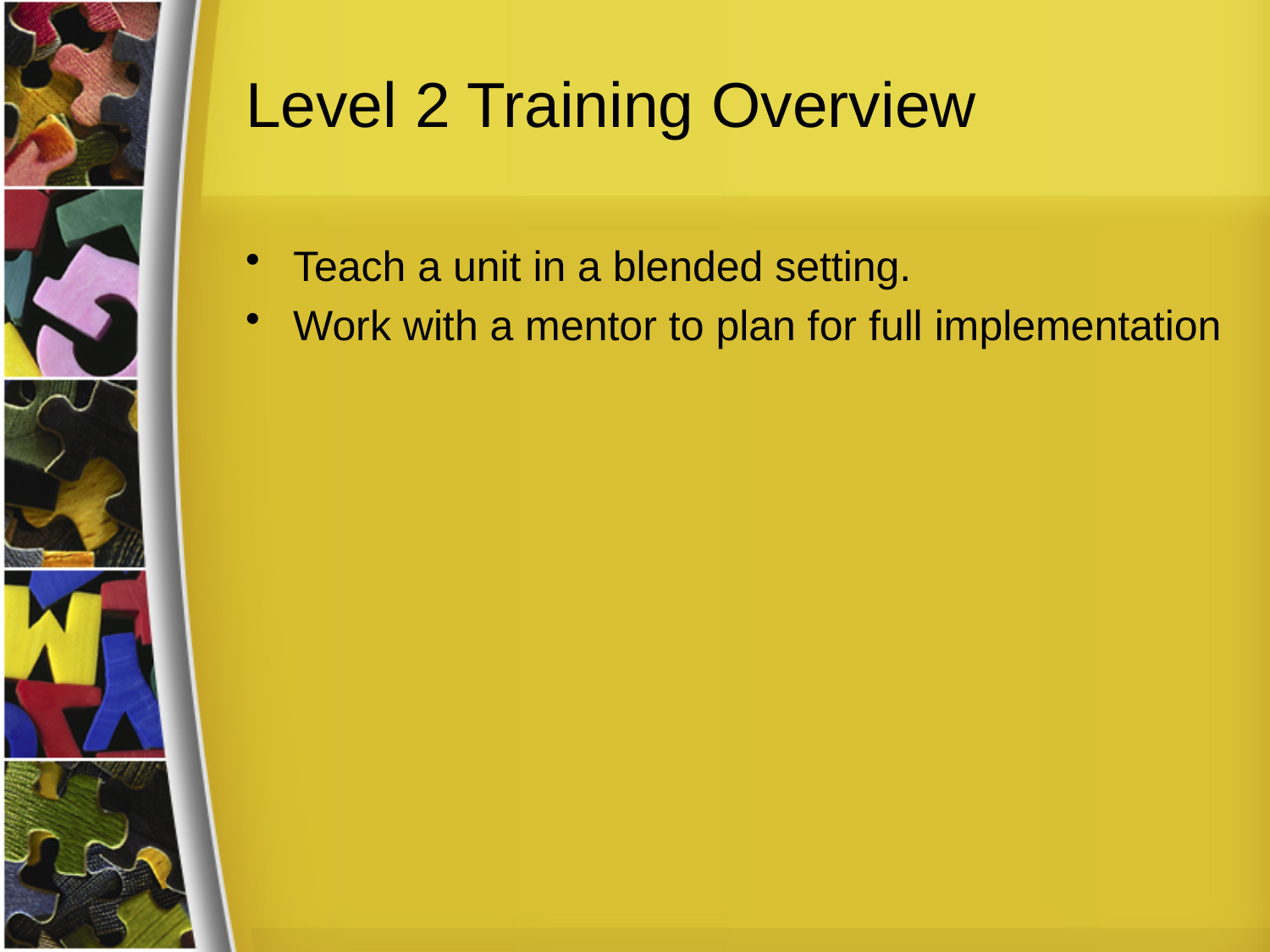

# Level 2 Training Overview
Teach a unit in a blended setting.
Work with a mentor to plan for full implementation